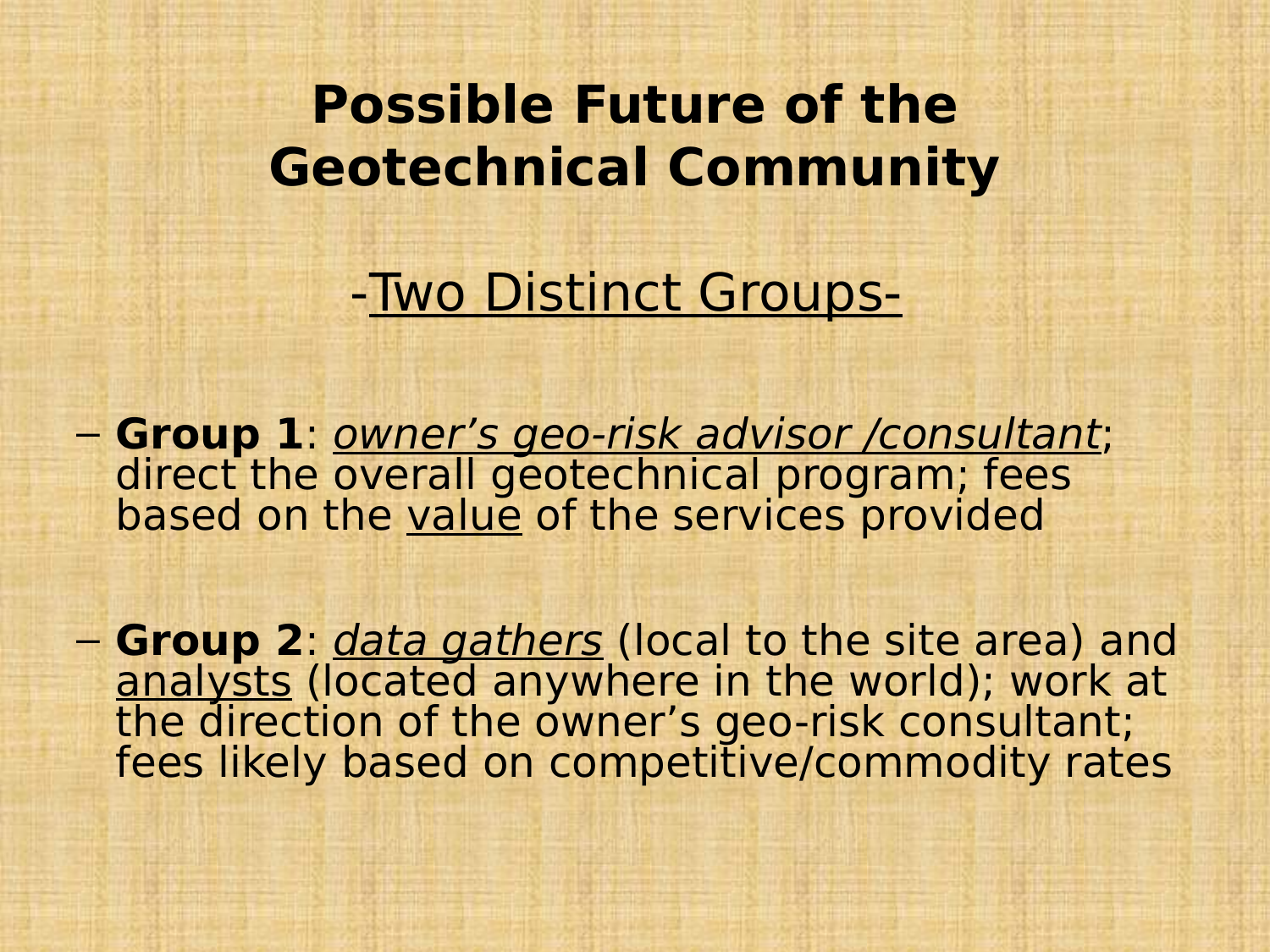

# Possible Future of the Geotechnical Community -Two Distinct Groups-

Group 1: owner’s geo-risk advisor /consultant; direct the overall geotechnical program; fees based on the value of the services provided

Group 2: data gathers (local to the site area) and analysts (located anywhere in the world); work at the direction of the owner’s geo-risk consultant; fees likely based on competitive/commodity rates